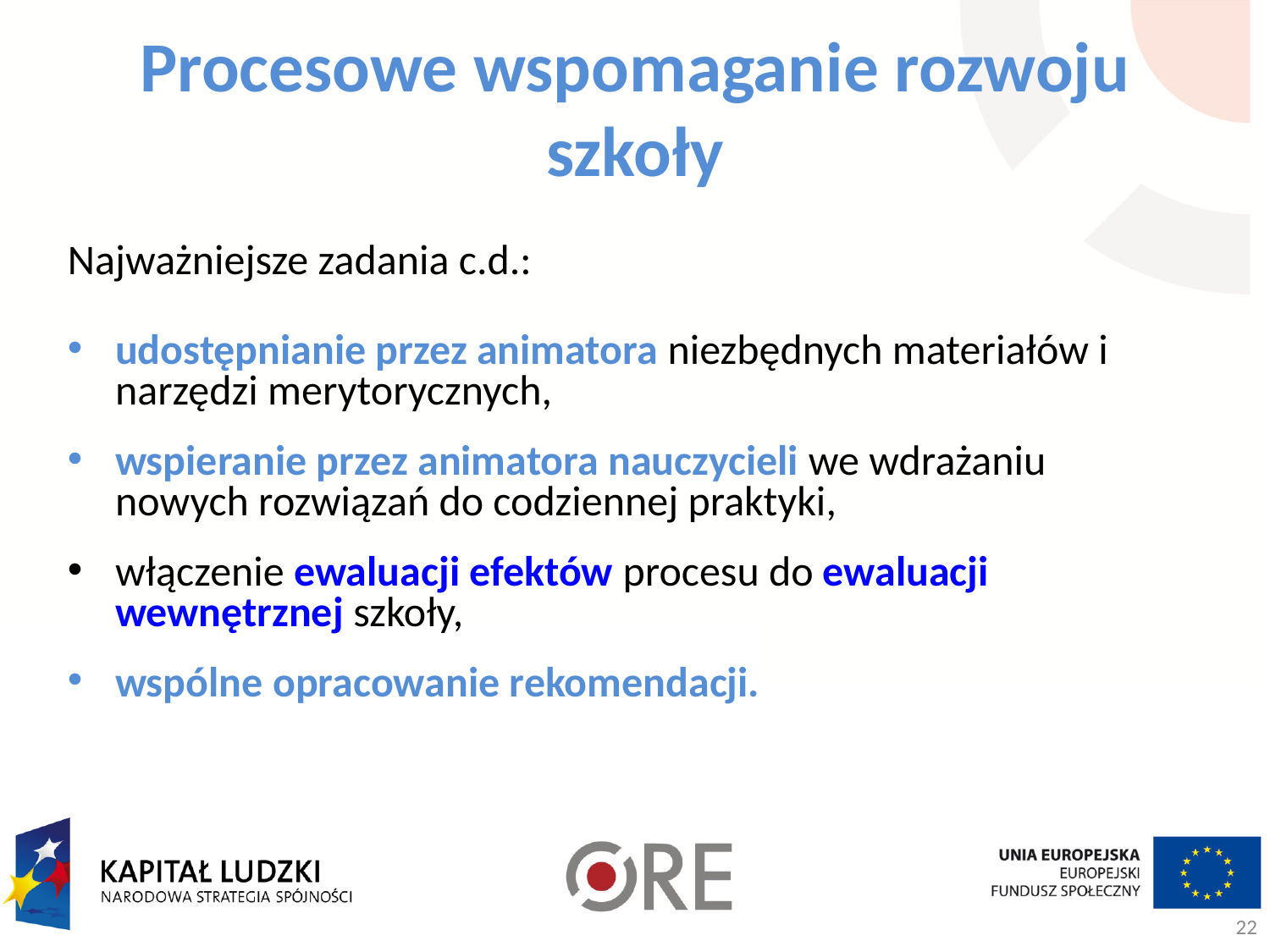

Procesowe wspomaganie rozwoju szkoły
Najważniejsze zadania c.d.:

udostępnianie przez animatora niezbędnych materiałów i narzędzi merytorycznych,
wspieranie przez animatora nauczycieli we wdrażaniu nowych rozwiązań do codziennej praktyki,
włączenie ewaluacji efektów procesu do ewaluacji wewnętrznej szkoły,
wspólne opracowanie rekomendacji.
22